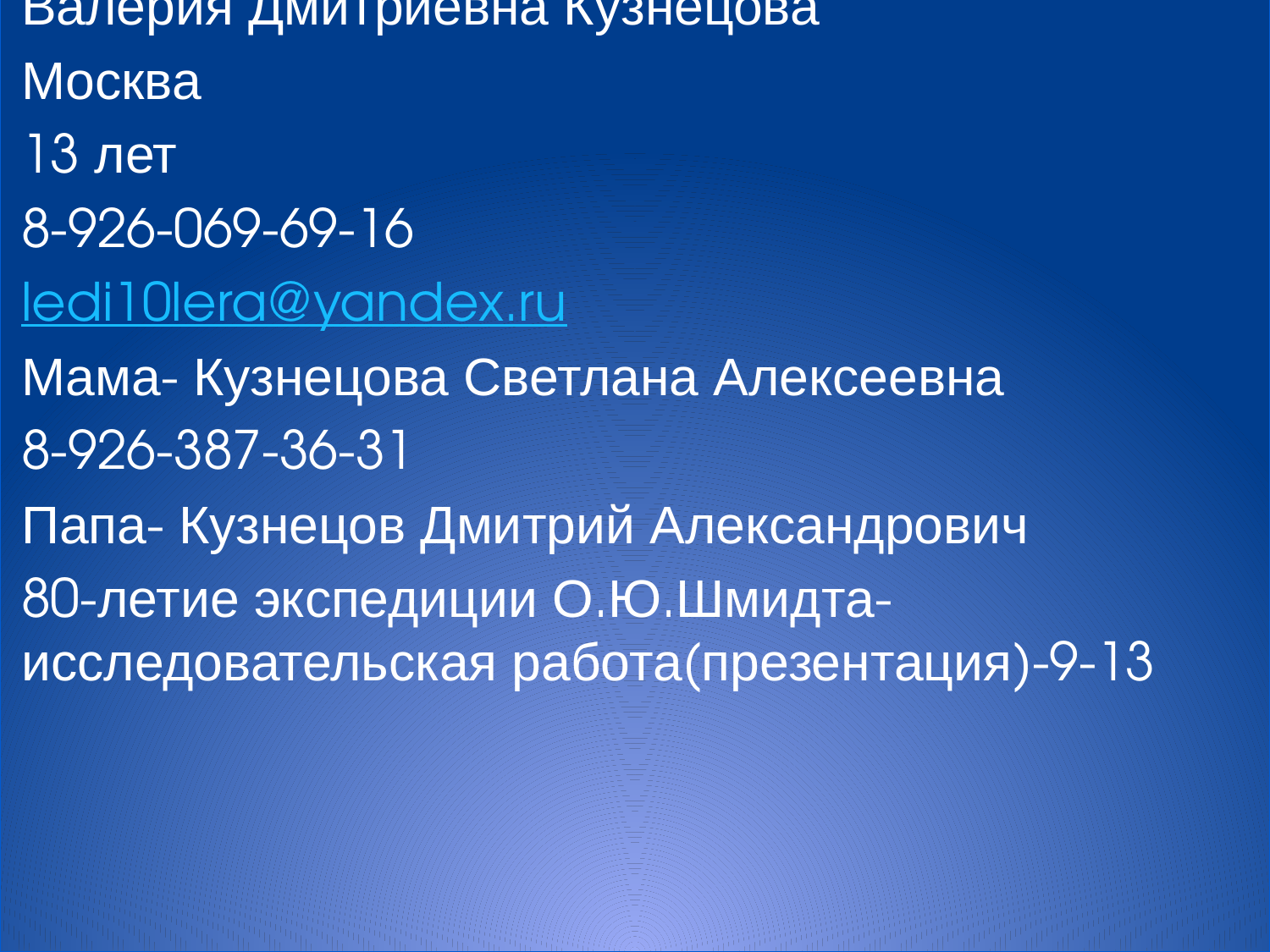

Валерия Дмитриевна Кузнецова
Москва
13 лет
8-926-069-69-16
ledi10lera@yandex.ru
Мама- Кузнецова Светлана Алексеевна
8-926-387-36-31
Папа- Кузнецов Дмитрий Александрович
80-летие экспедиции О.Ю.Шмидта-исследовательская работа(презентация)-9-13